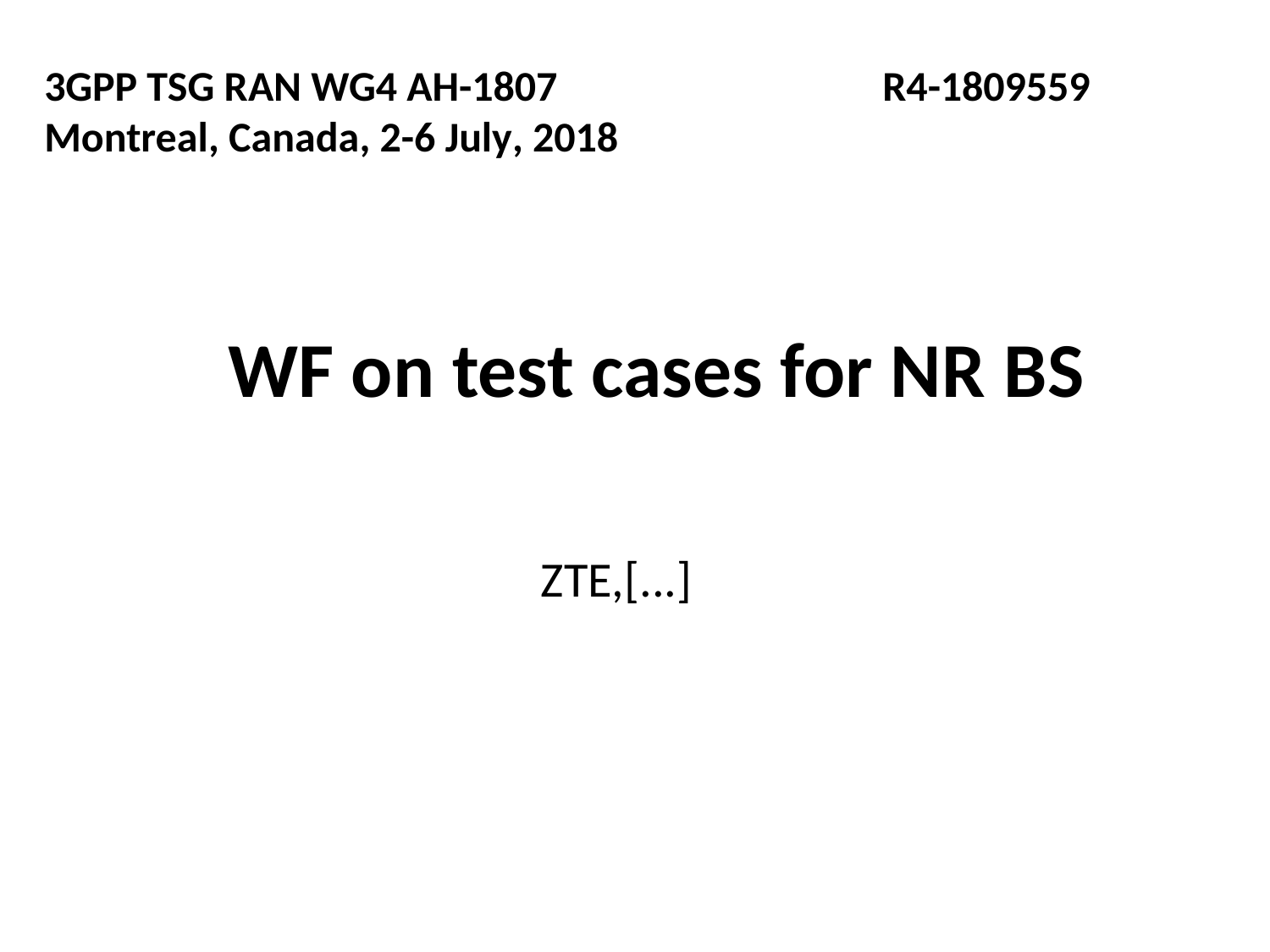

3GPP TSG RAN WG4 AH-1807                          	        R4-1809559
Montreal, Canada, 2-6 July, 2018

# WF on test cases for NR BS
ZTE,[...]